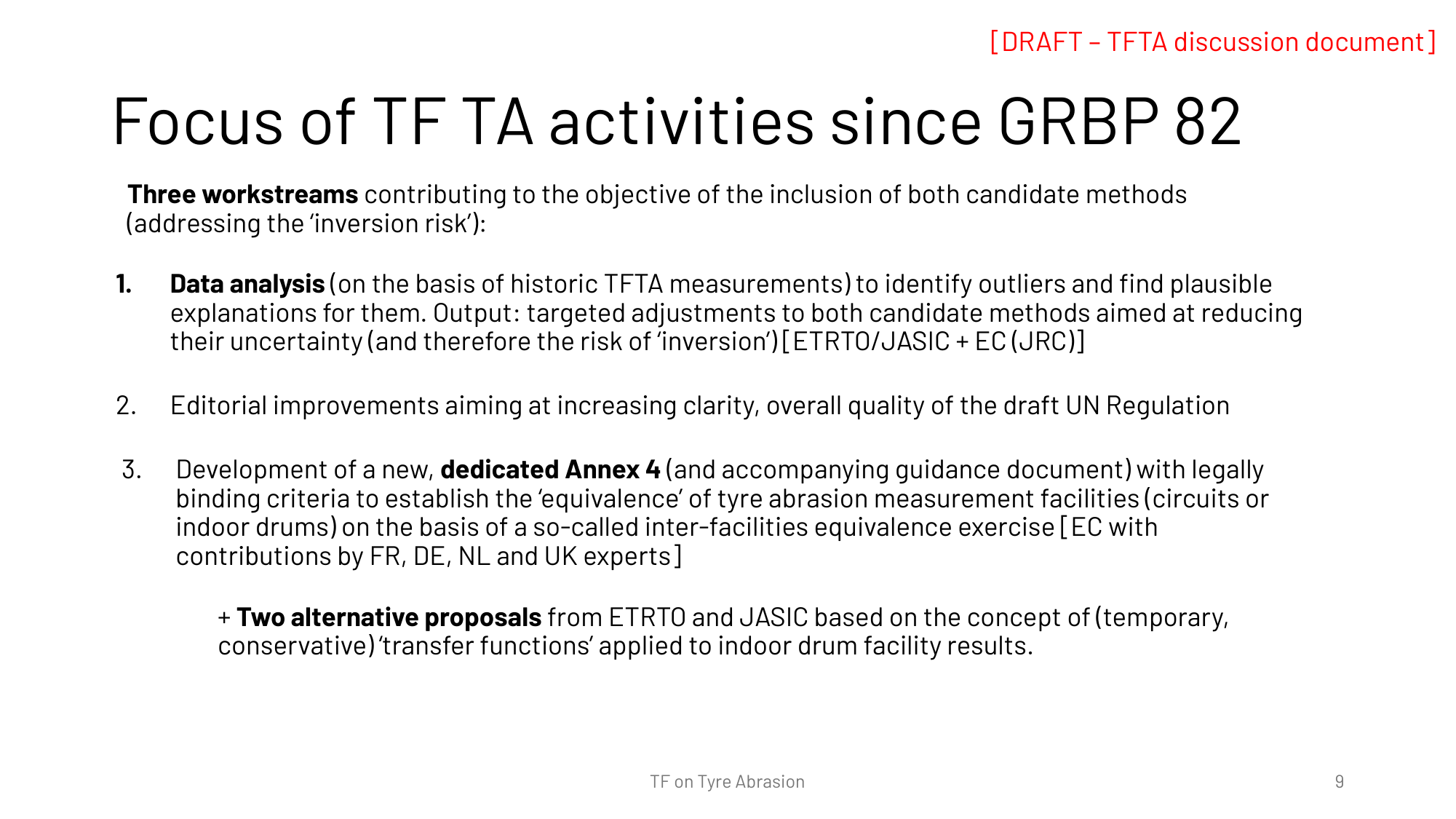

[DRAFT – TFTA discussion document]
# Focus of TF TA activities since GRBP 82
Three workstreams contributing to the objective of the inclusion of both candidate methods (addressing the ‘inversion risk’):

Data analysis (on the basis of historic TFTA measurements) to identify outliers and find plausible explanations for them. Output: targeted adjustments to both candidate methods aimed at reducing their uncertainty (and therefore the risk of ‘inversion’) [ETRTO/JASIC + EC (JRC)]

Editorial improvements aiming at increasing clarity, overall quality of the draft UN Regulation

Development of a new, dedicated Annex 4 (and accompanying guidance document) with legally binding criteria to establish the ‘equivalence’ of tyre abrasion measurement facilities (circuits or indoor drums) on the basis of a so-called inter-facilities equivalence exercise [EC with contributions by FR, DE, NL and UK experts]

+ Two alternative proposals from ETRTO and JASIC based on the concept of (temporary, conservative) ‘transfer functions’ applied to indoor drum facility results.

TF on Tyre Abrasion
9